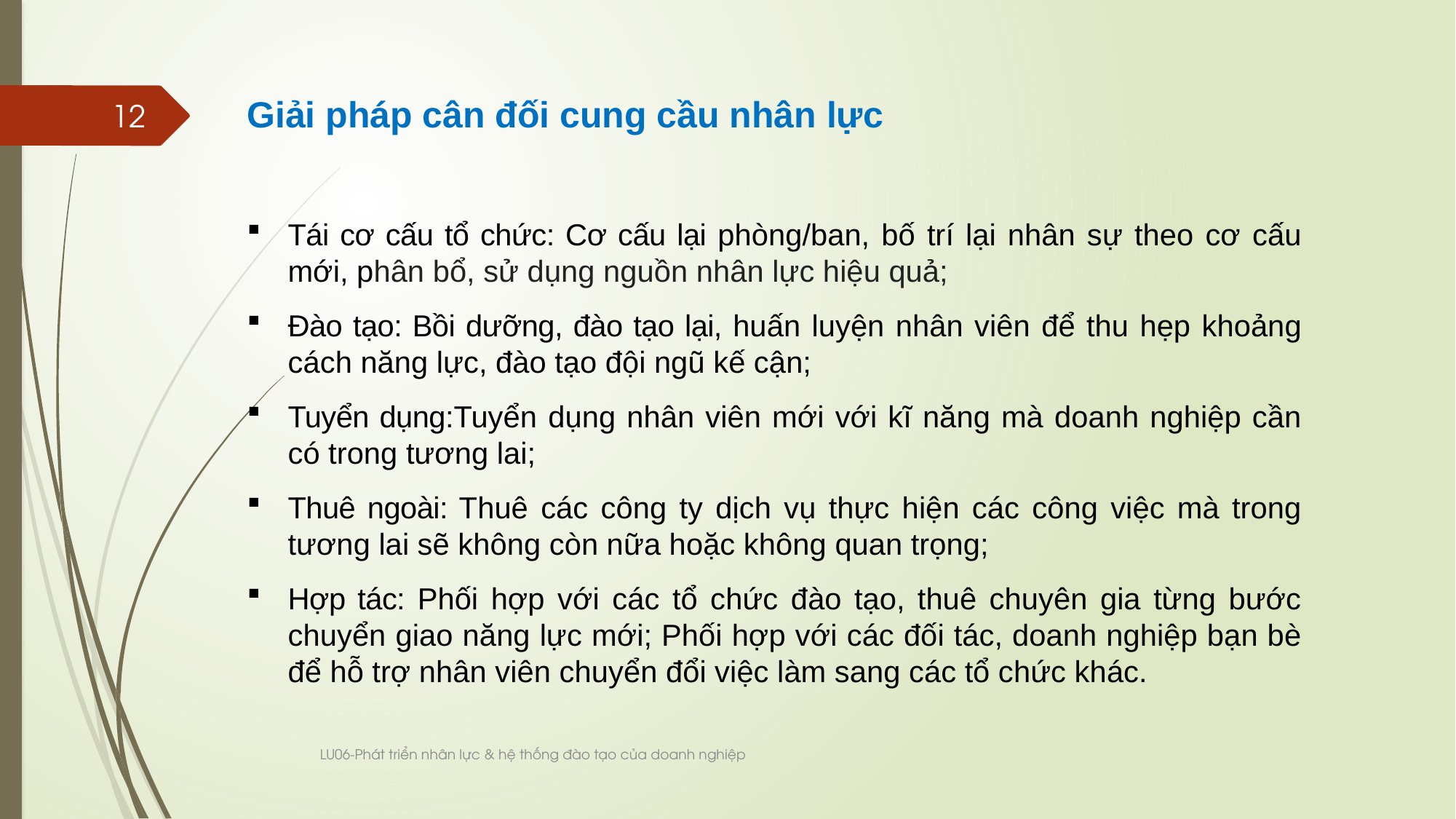

Giải pháp cân đối cung cầu nhân lực

Tái cơ cấu tổ chức: Cơ cấu lại phòng/ban, bố trí lại nhân sự theo cơ cấu mới, phân bổ, sử dụng nguồn nhân lực hiệu quả;
Đào tạo: Bồi dưỡng, đào tạo lại, huấn luyện nhân viên để thu hẹp khoảng cách năng lực, đào tạo đội ngũ kế cận;
Tuyển dụng:Tuyển dụng nhân viên mới với kĩ năng mà doanh nghiệp cần có trong tương lai;
Thuê ngoài: Thuê các công ty dịch vụ thực hiện các công việc mà trong tương lai sẽ không còn nữa hoặc không quan trọng;
Hợp tác: Phối hợp với các tổ chức đào tạo, thuê chuyên gia từng bước chuyển giao năng lực mới; Phối hợp với các đối tác, doanh nghiệp bạn bè để hỗ trợ nhân viên chuyển đổi việc làm sang các tổ chức khác.
12
LU06-Phát triển nhân lực & hệ thống đào tạo của doanh nghiệp